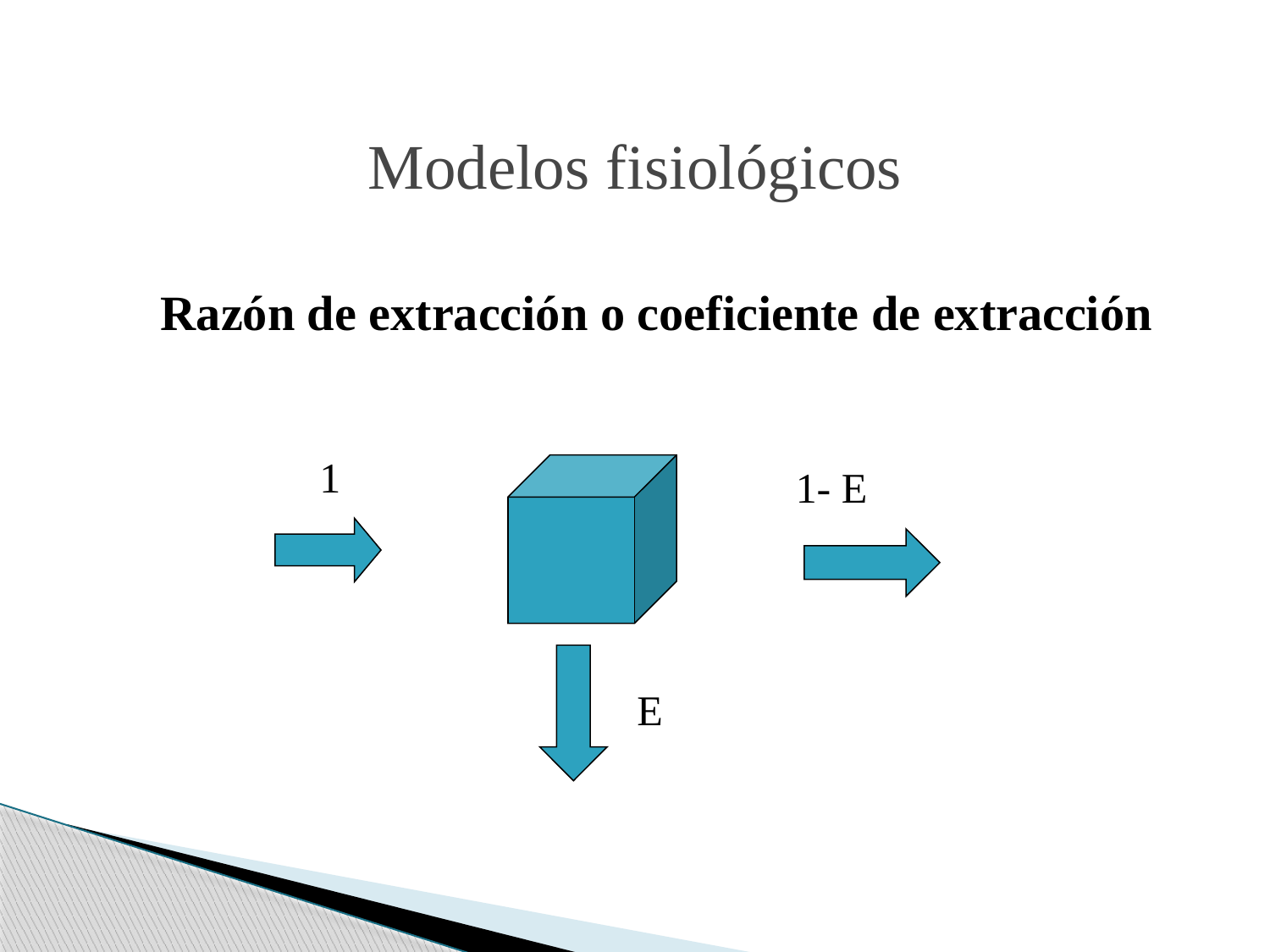

Modelos fisiológicos

Razón de extracción o coeficiente de extracción
      1

1- E

E